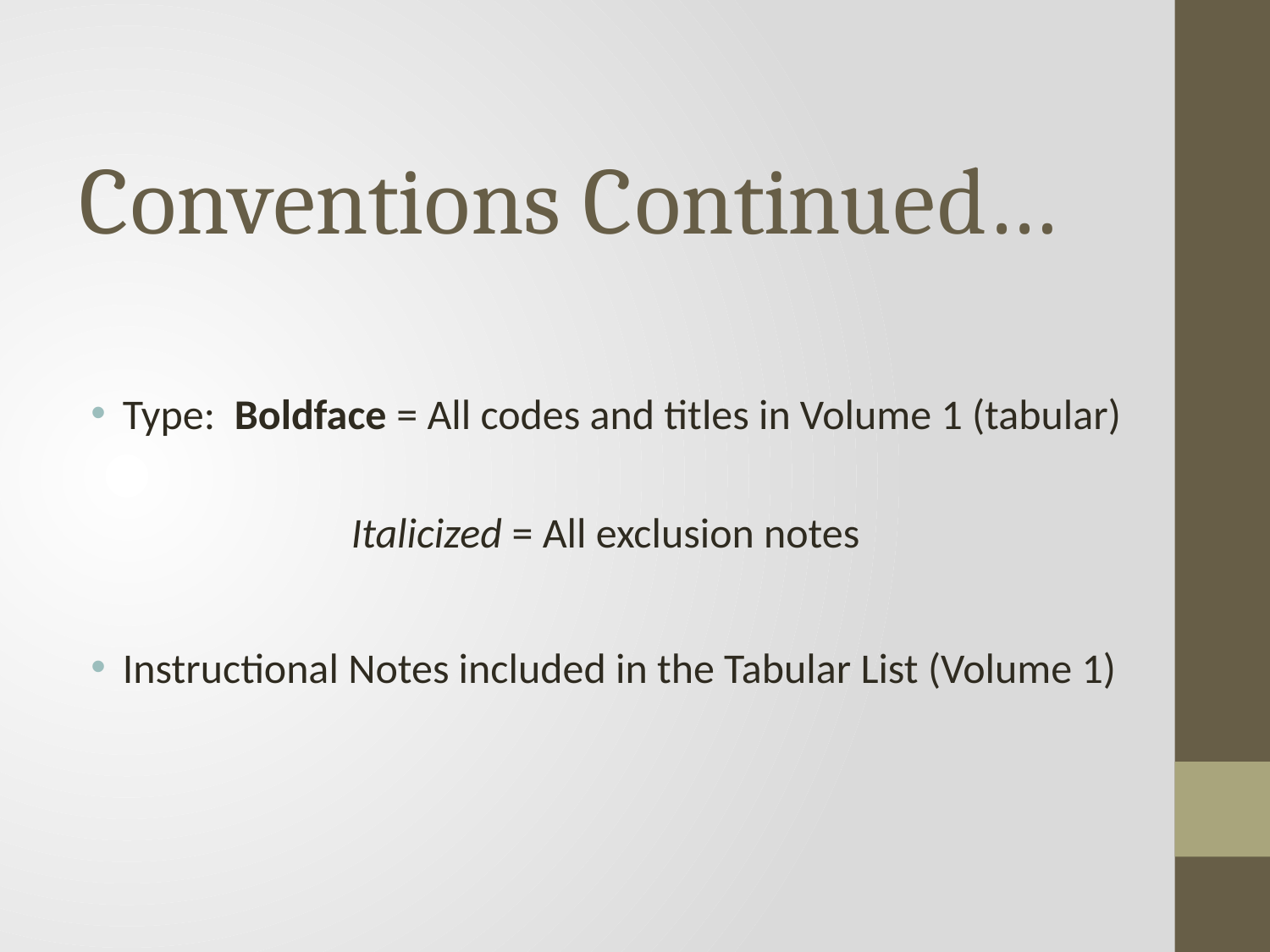

# Conventions Continued…
Type:  Boldface = All codes and titles in Volume 1 (tabular)

		Italicized = All exclusion notes

Instructional Notes included in the Tabular List (Volume 1)